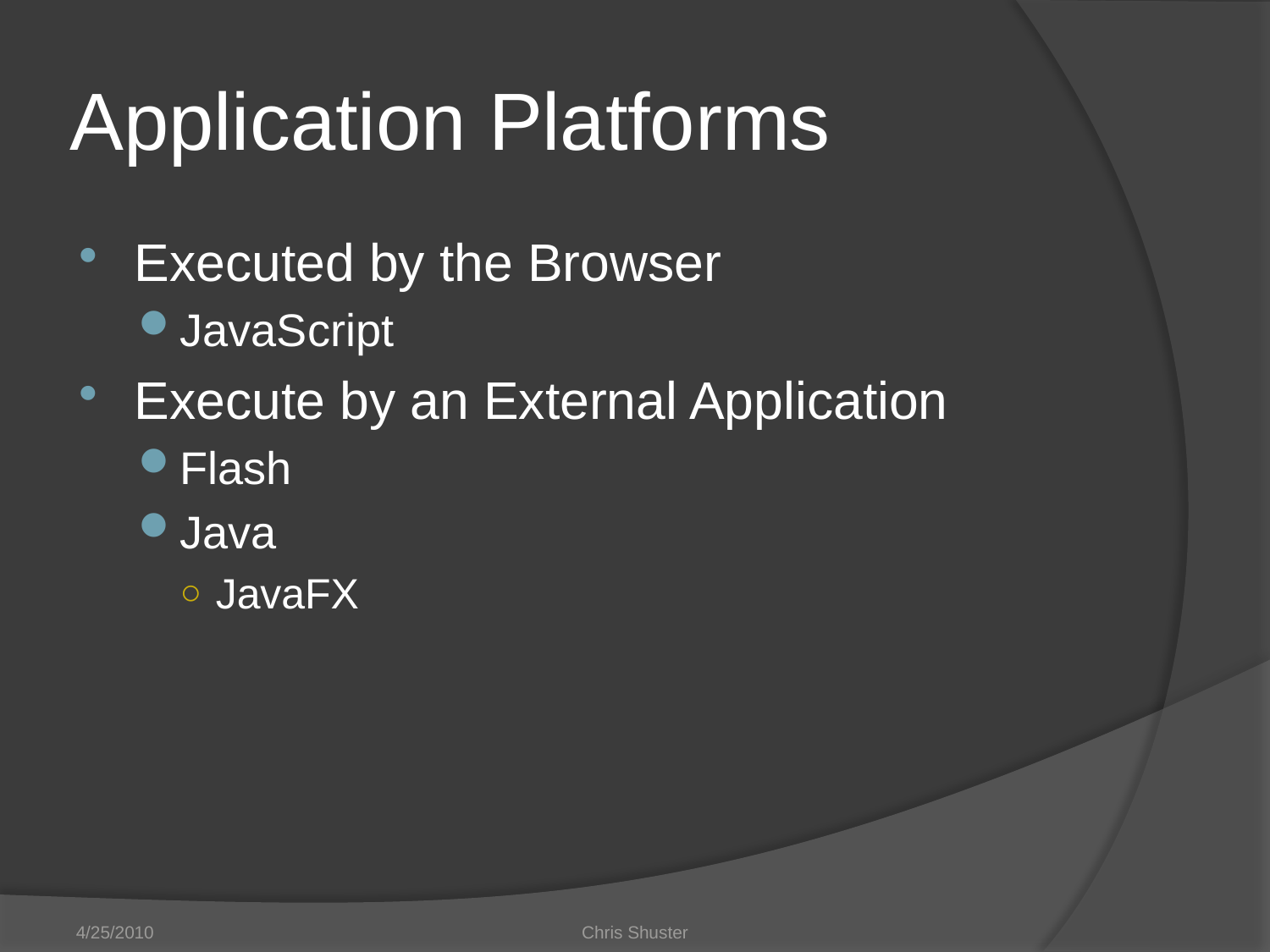

# Application Platforms
Executed by the Browser
JavaScript
Execute by an External Application
Flash
Java
JavaFX
4/25/2010
Chris Shuster